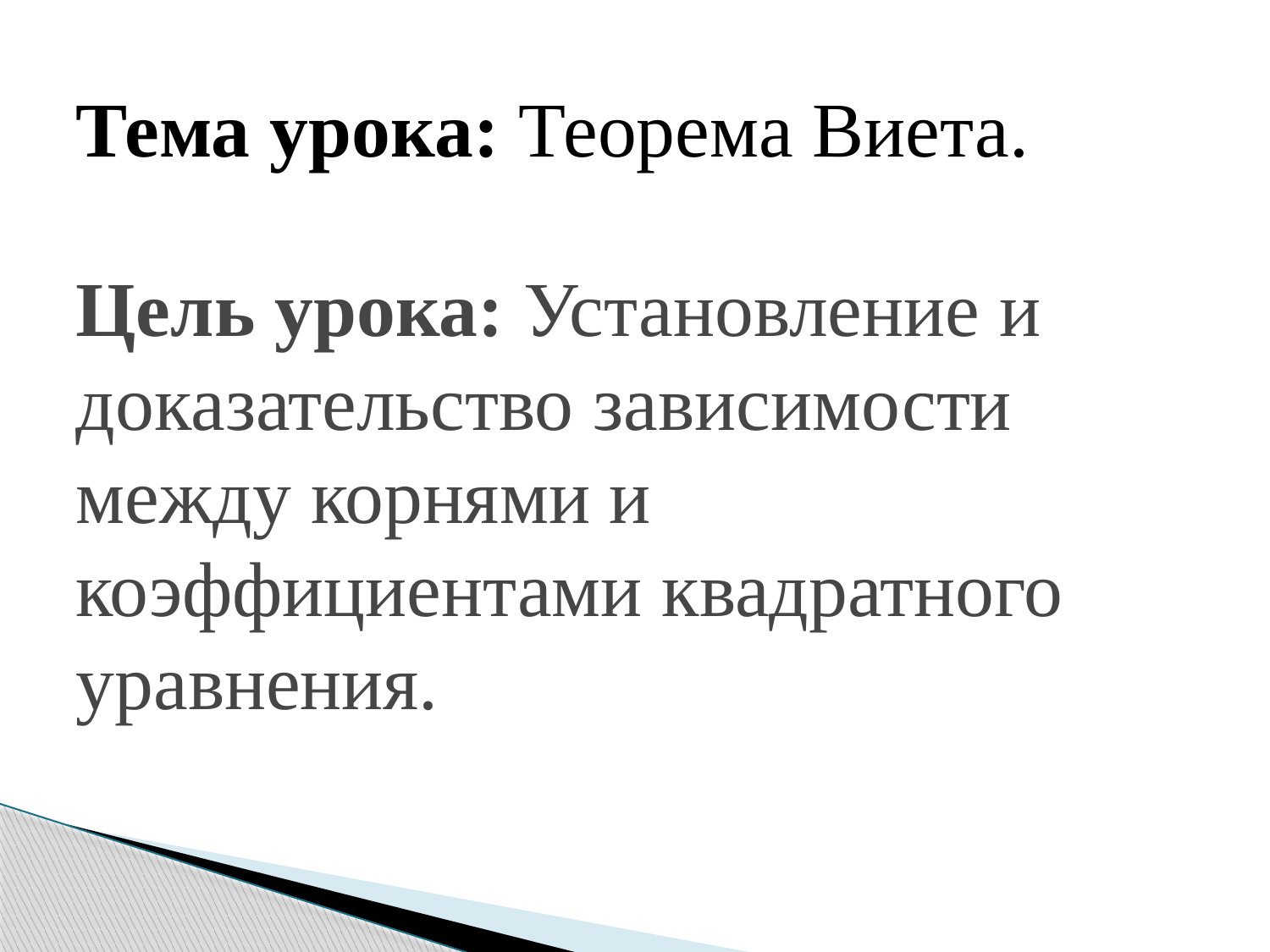

# Тема урока: Теорема Виета. Цель урока: Установление и доказательство зависимости между корнями и коэффициентами квадратного уравнения.